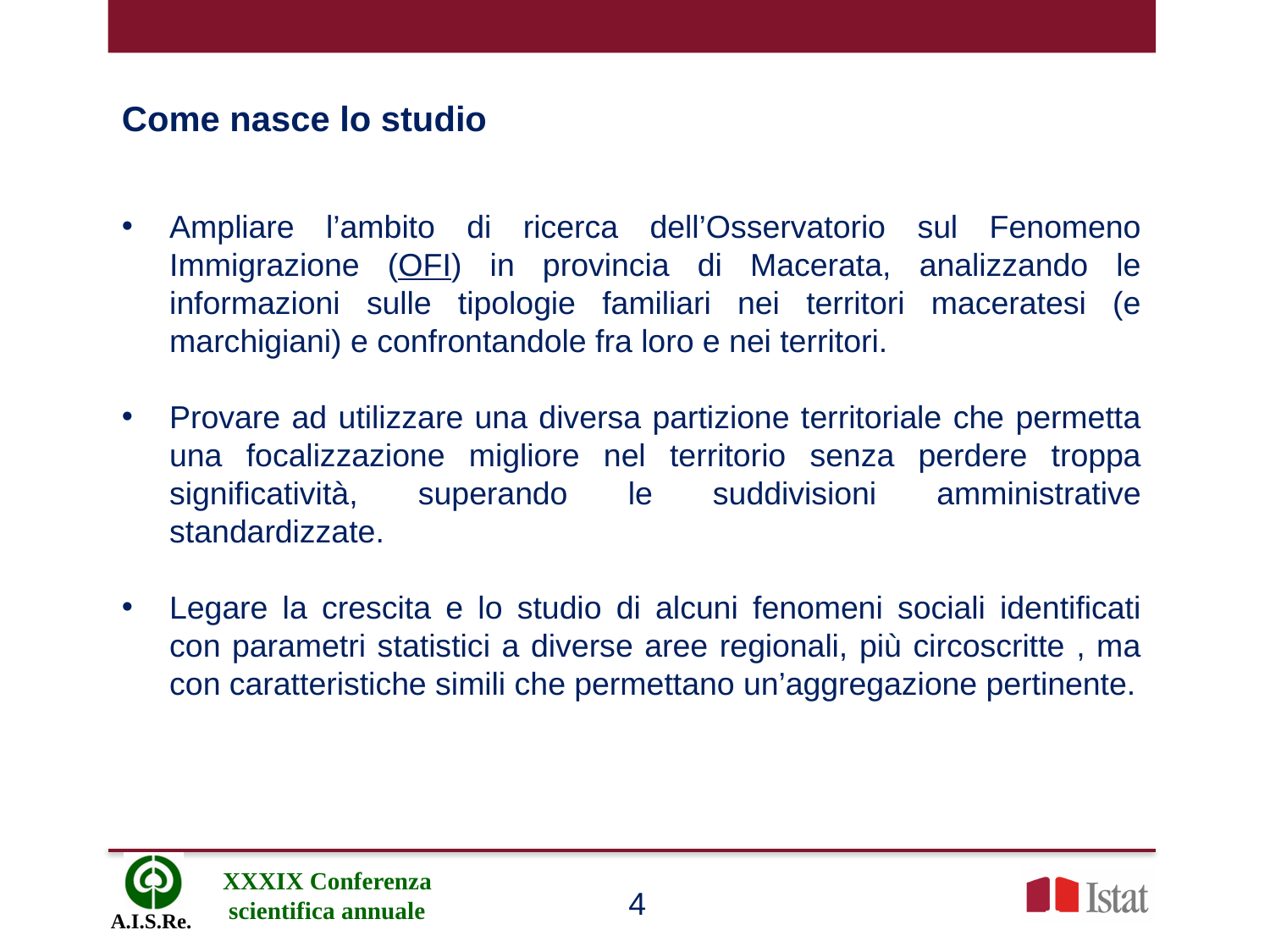

Come nasce lo studio

Ampliare l’ambito di ricerca dell’Osservatorio sul Fenomeno Immigrazione (OFI) in provincia di Macerata, analizzando le informazioni sulle tipologie familiari nei territori maceratesi (e marchigiani) e confrontandole fra loro e nei territori.

Provare ad utilizzare una diversa partizione territoriale che permetta una focalizzazione migliore nel territorio senza perdere troppa significatività, superando le suddivisioni amministrative standardizzate.

Legare la crescita e lo studio di alcuni fenomeni sociali identificati con parametri statistici a diverse aree regionali, più circoscritte , ma con caratteristiche simili che permettano un’aggregazione pertinente.
4